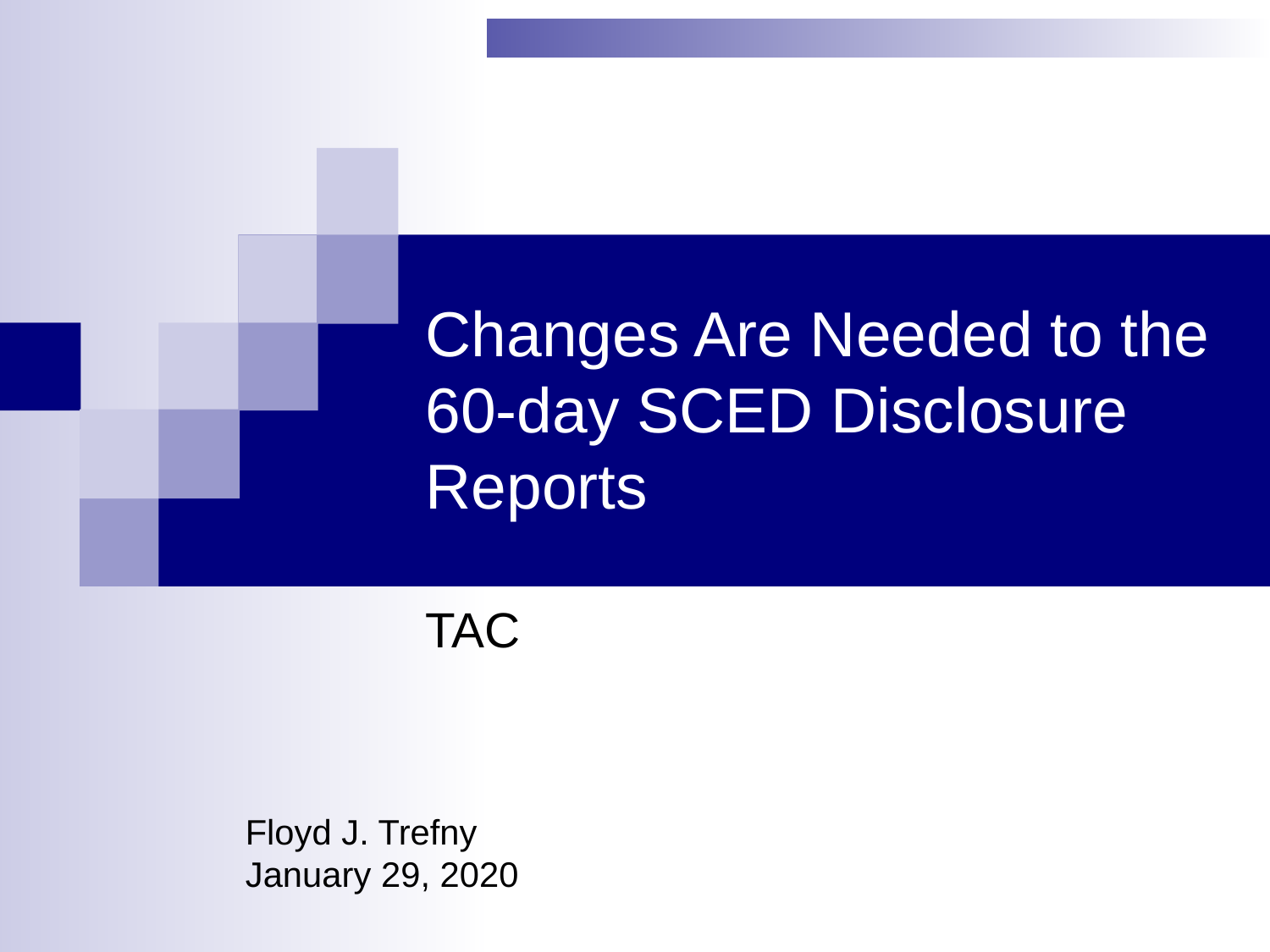

# Changes Are Needed to the 60-day SCED Disclosure Reports
TAC
Floyd J. Trefny
January 29, 2020